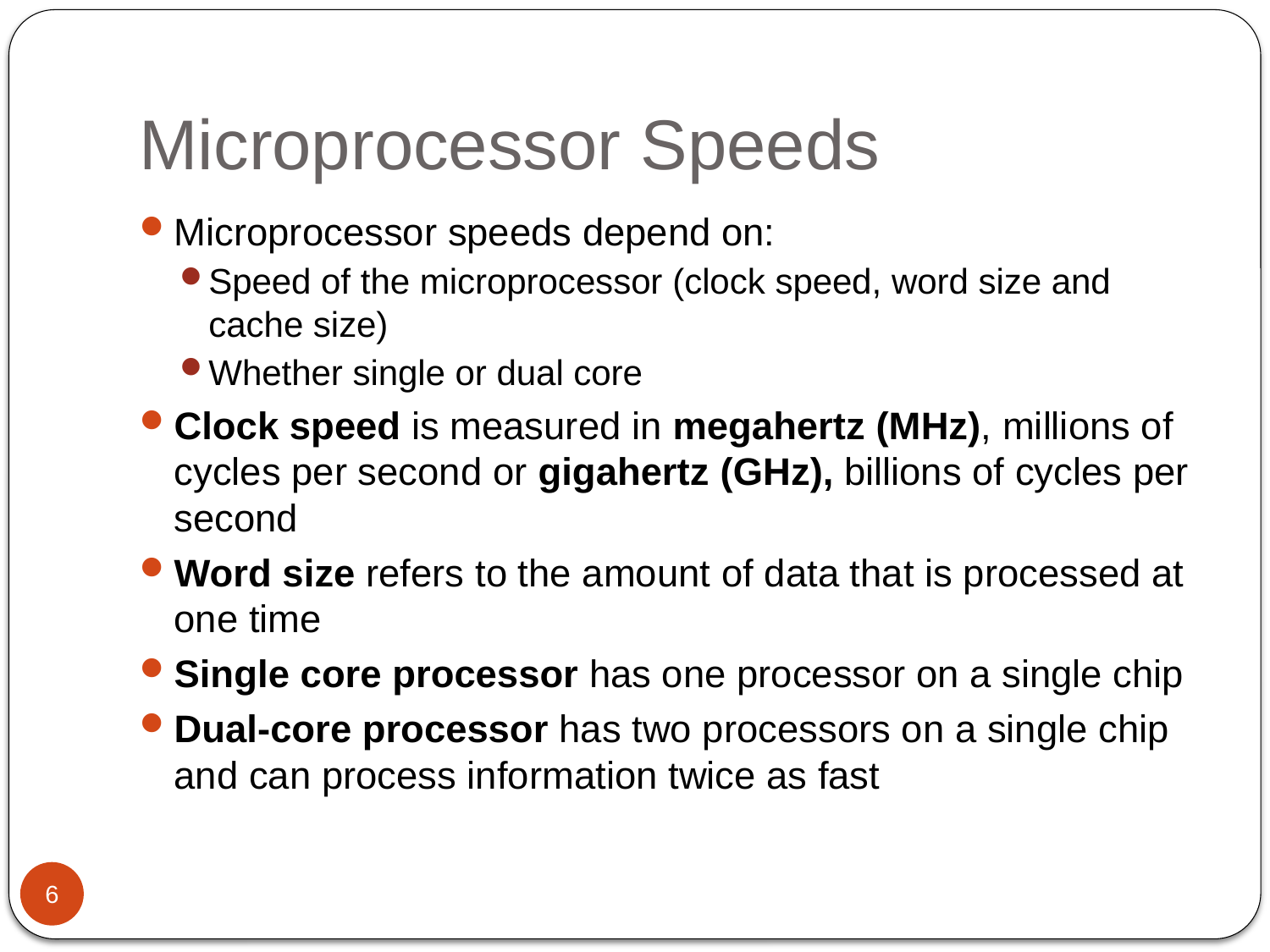

# Microprocessor Speeds
Microprocessor speeds depend on:
Speed of the microprocessor (clock speed, word size and cache size)
Whether single or dual core
Clock speed is measured in megahertz (MHz), millions of cycles per second or gigahertz (GHz), billions of cycles per second
Word size refers to the amount of data that is processed at one time
Single core processor has one processor on a single chip
Dual-core processor has two processors on a single chip and can process information twice as fast

6